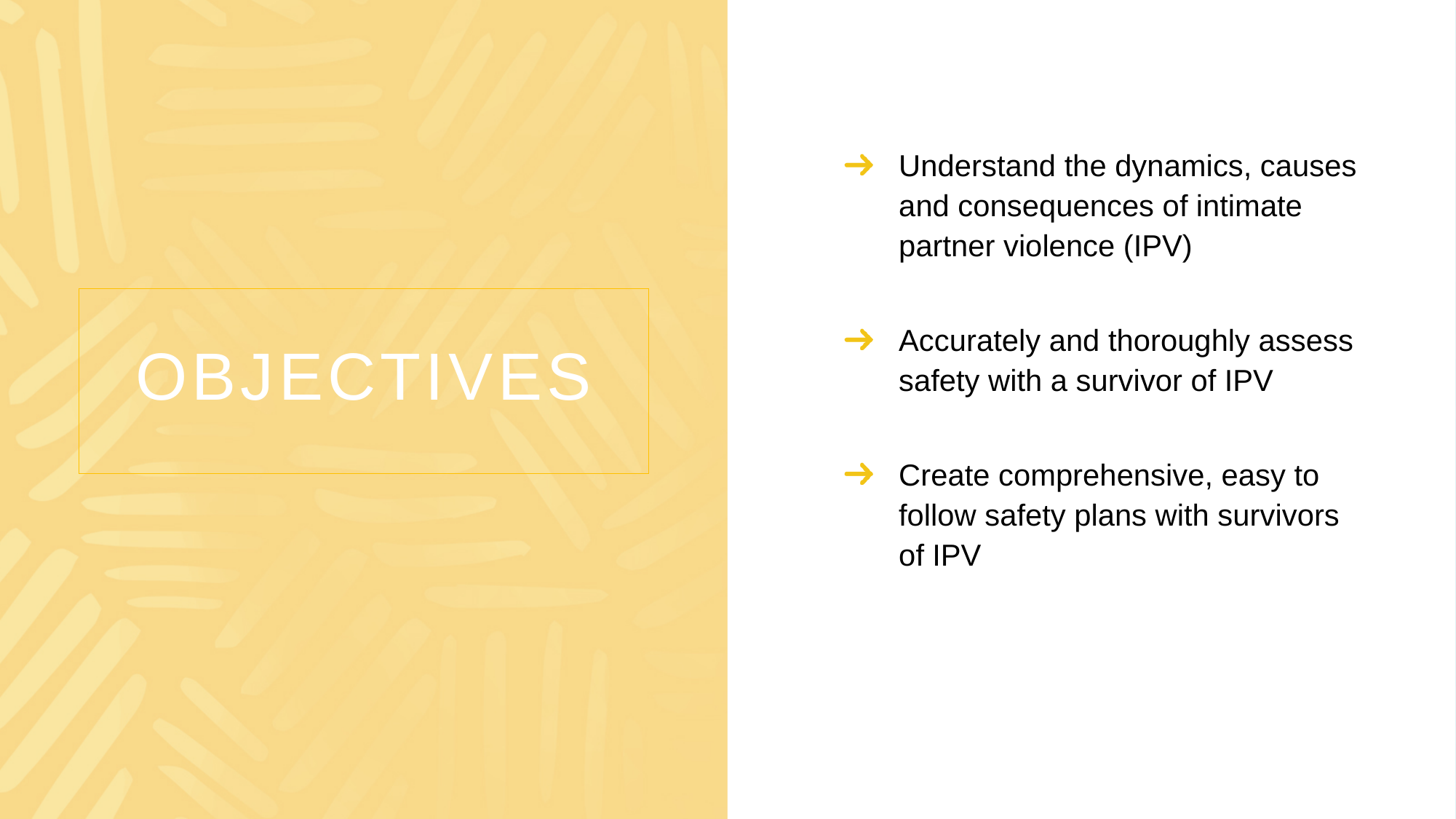

Understand the dynamics, causes and consequences of intimate partner violence (IPV)
Accurately and thoroughly assess safety with a survivor of IPV
Create comprehensive, easy to follow safety plans with survivors of IPV

# objectives